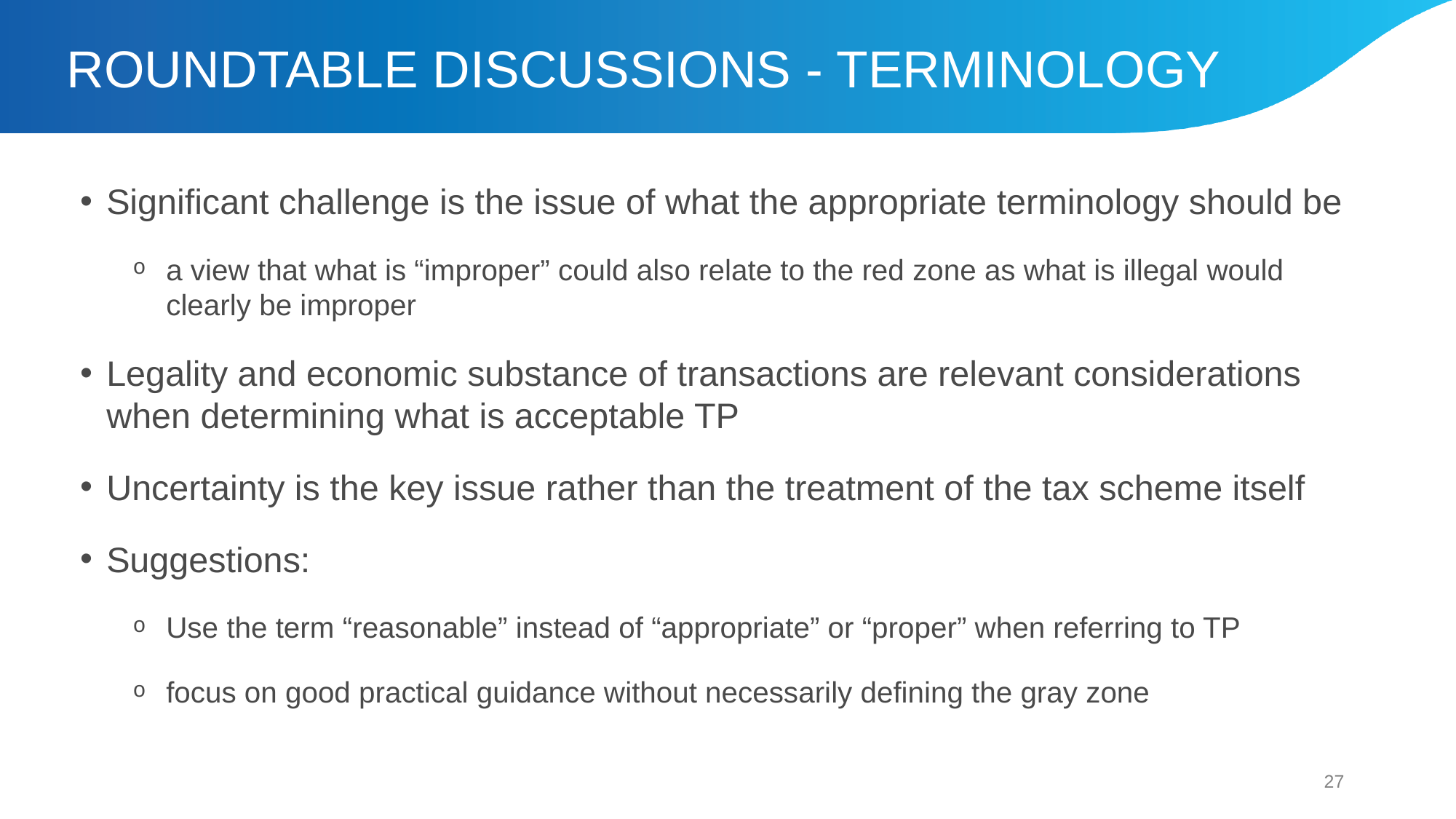

# ROUNDTABLE DISCUSSIONS - TERMINOLOGY
Significant challenge is the issue of what the appropriate terminology should be
a view that what is “improper” could also relate to the red zone as what is illegal would clearly be improper
Legality and economic substance of transactions are relevant considerations when determining what is acceptable TP
Uncertainty is the key issue rather than the treatment of the tax scheme itself
Suggestions:
Use the term “reasonable” instead of “appropriate” or “proper” when referring to TP
focus on good practical guidance without necessarily defining the gray zone

27